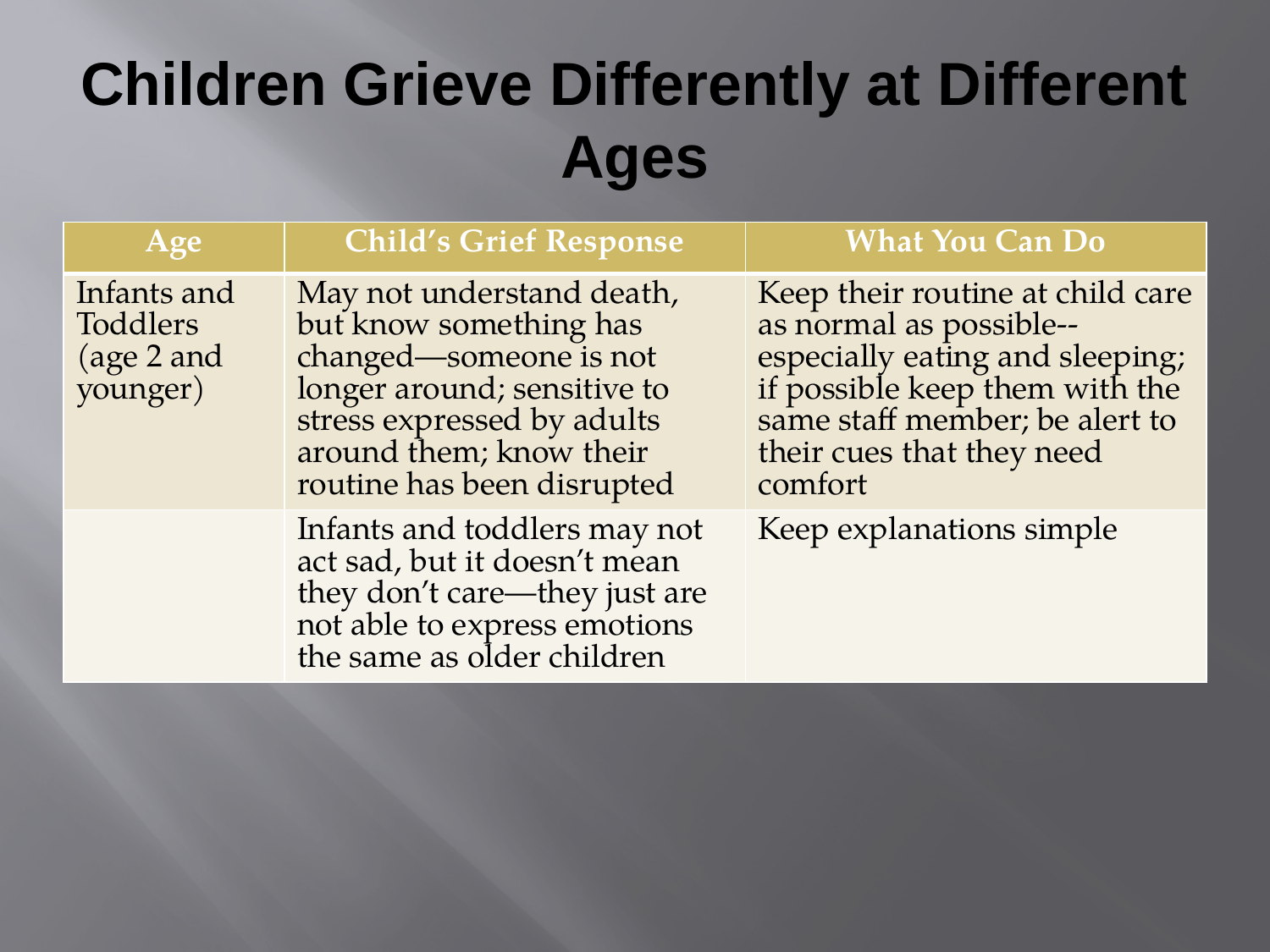

# Children Grieve Differently at Different Ages
| Age | Child’s Grief Response | What You Can Do |
| --- | --- | --- |
| Infants and Toddlers (age 2 and younger) | May not understand death, but know something has changed—someone is not longer around; sensitive to stress expressed by adults around them; know their routine has been disrupted | Keep their routine at child care as normal as possible-- especially eating and sleeping; if possible keep them with the same staff member; be alert to their cues that they need comfort |
|  | Infants and toddlers may not act sad, but it doesn’t mean they don’t care—they just are not able to express emotions the same as older children | Keep explanations simple |